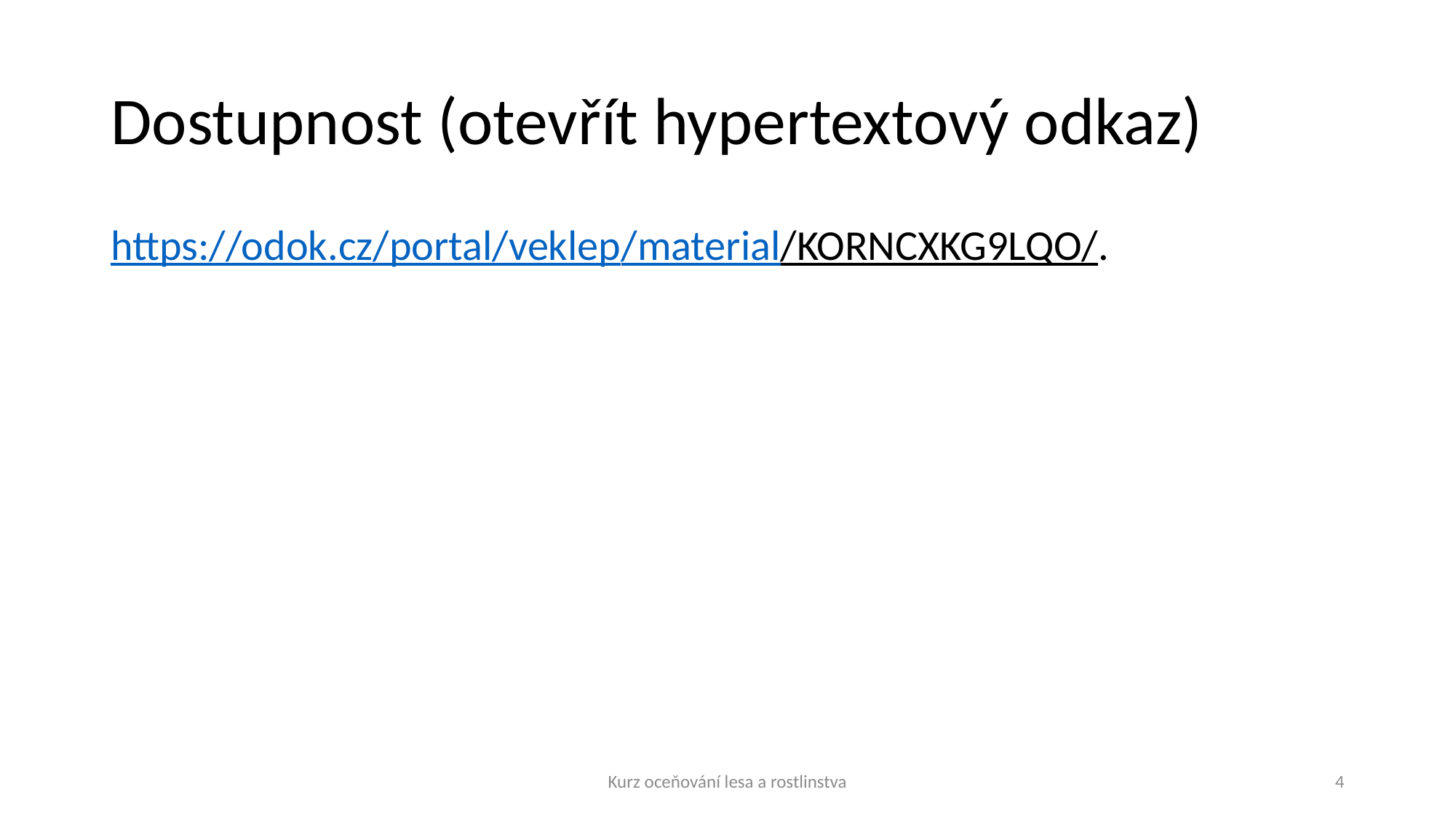

# Dostupnost (otevřít hypertextový odkaz)
https://odok.cz/portal/veklep/material/KORNCXKG9LQO/.
Kurz oceňování lesa a rostlinstva
4